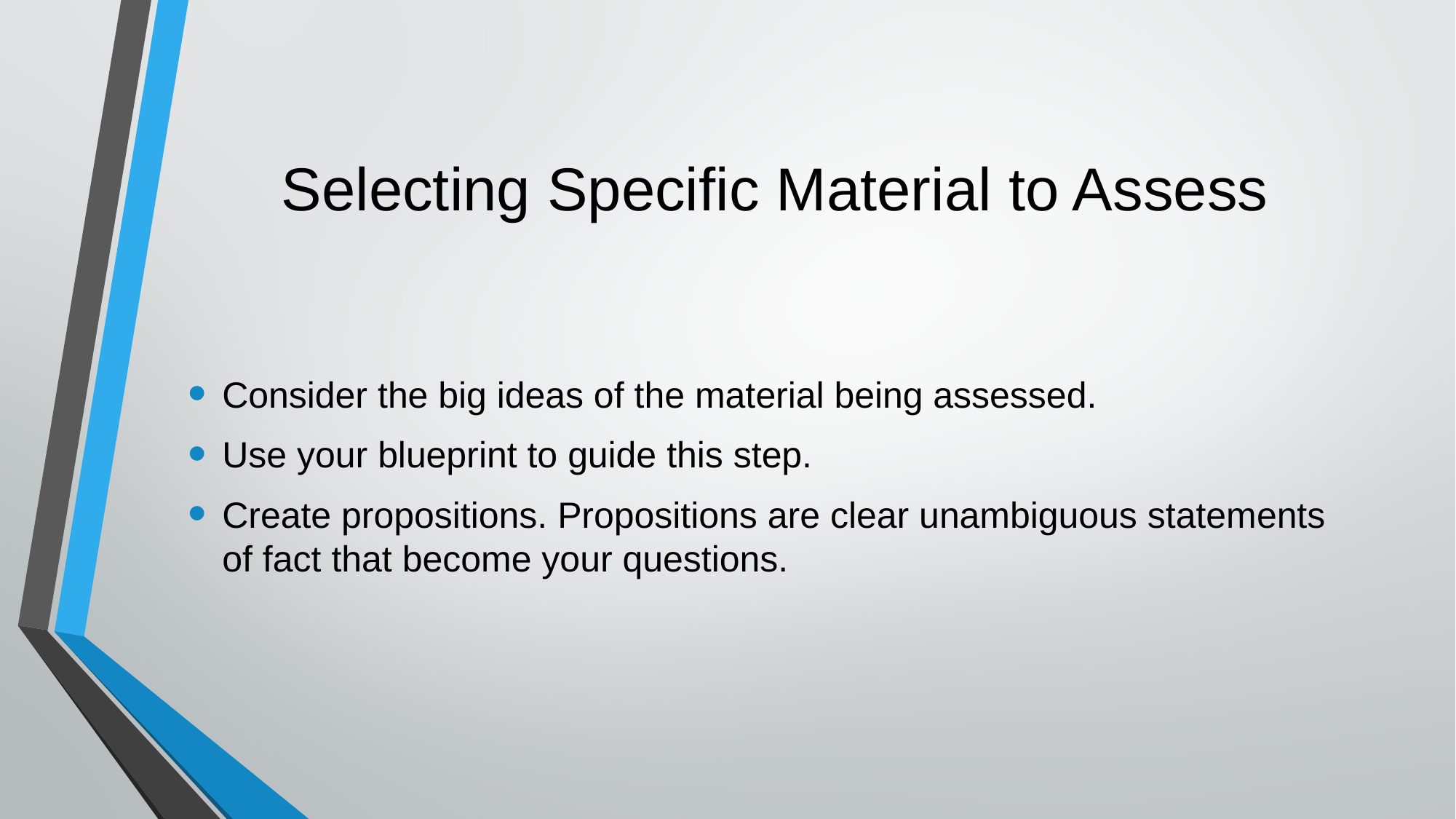

# Selecting Specific Material to Assess
Consider the big ideas of the material being assessed.
Use your blueprint to guide this step.
Create propositions. Propositions are clear unambiguous statements of fact that become your questions.